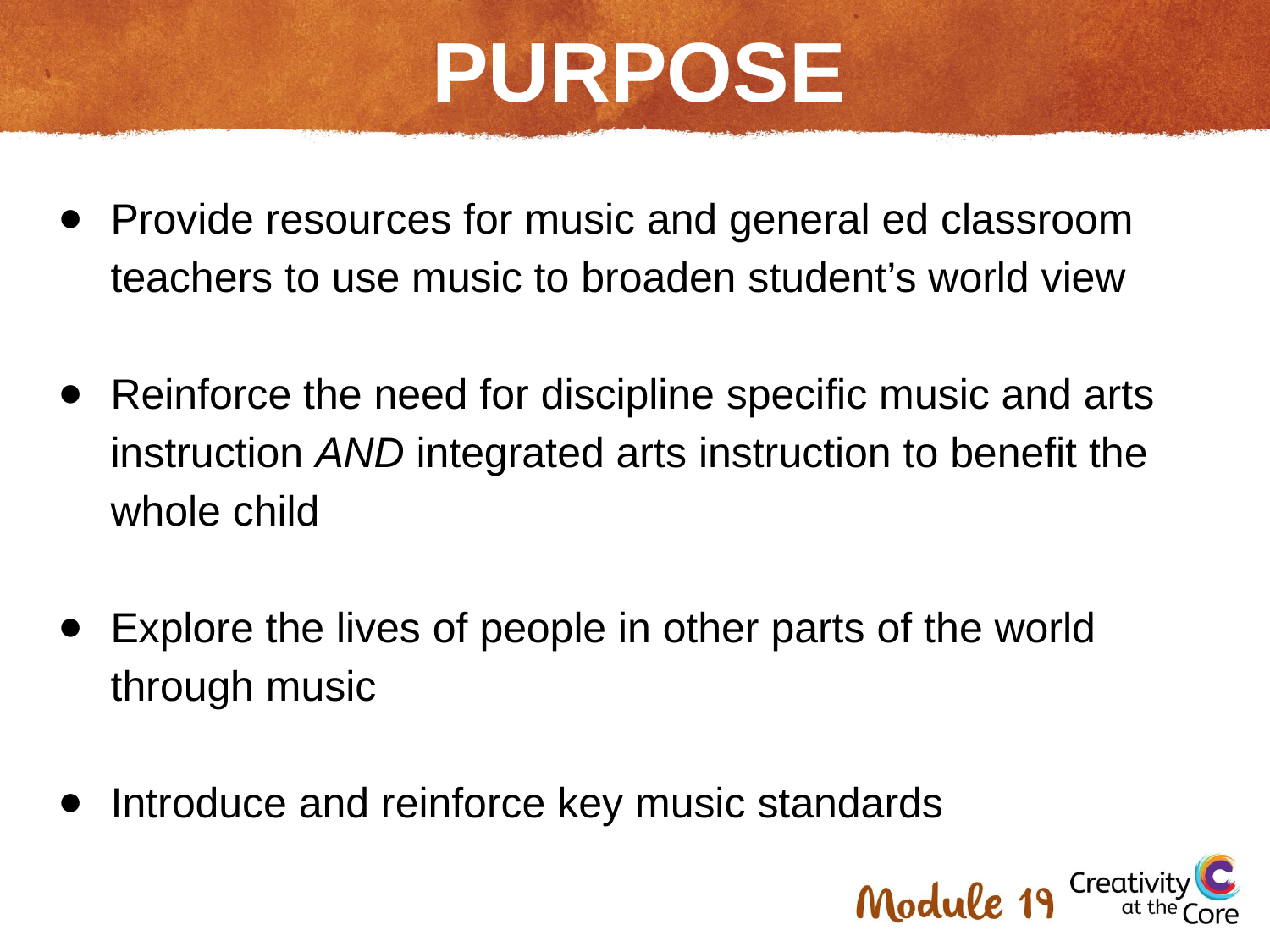

# PURPOSE
Provide resources for music and general ed classroom teachers to use music to broaden student’s world view

Reinforce the need for discipline specific music and arts instruction AND integrated arts instruction to benefit the whole child

Explore the lives of people in other parts of the world through music

Introduce and reinforce key music standards